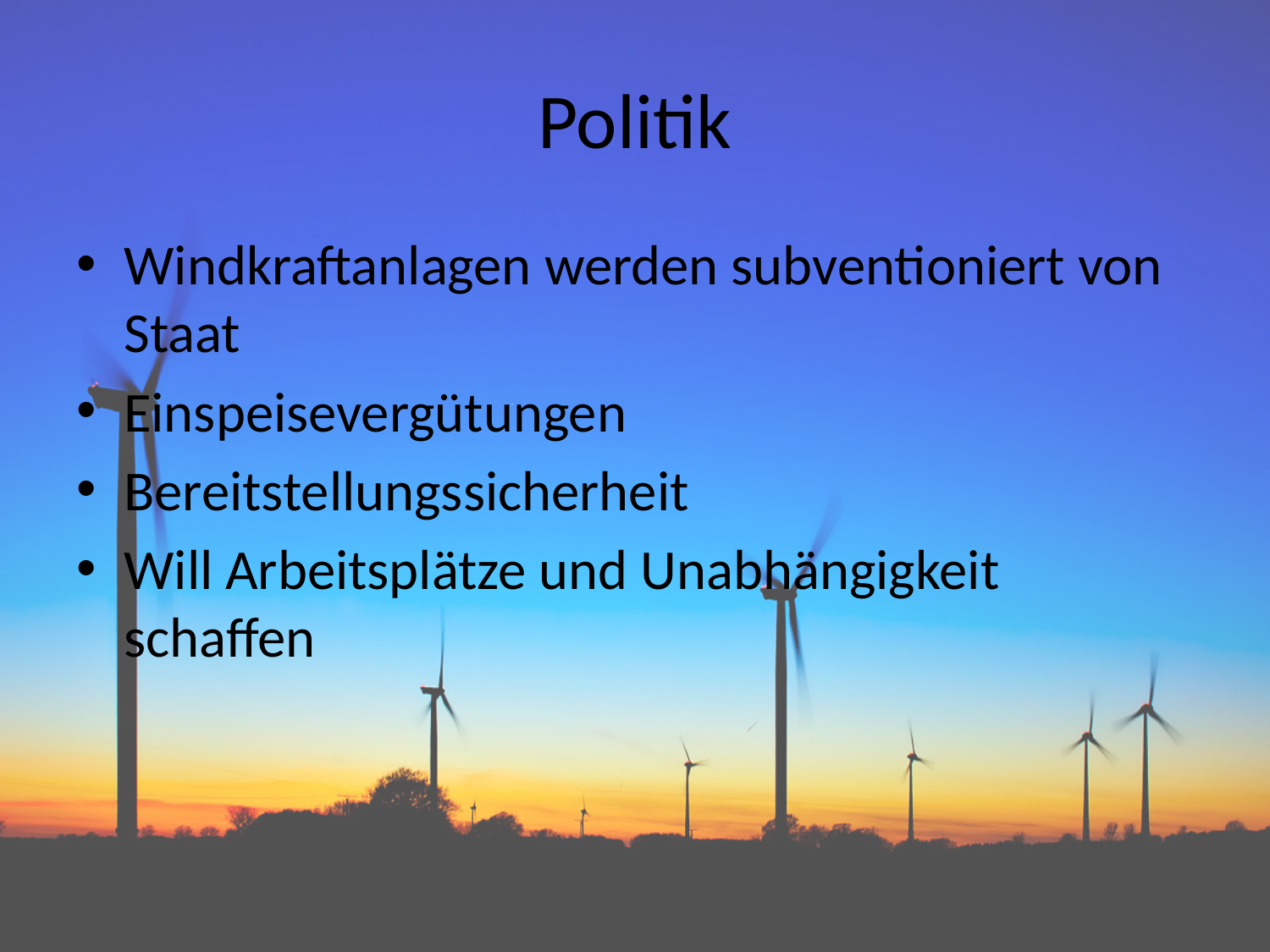

# Politik
Windkraftanlagen werden subventioniert von Staat
Einspeisevergütungen
Bereitstellungssicherheit
Will Arbeitsplätze und Unabhängigkeit schaffen